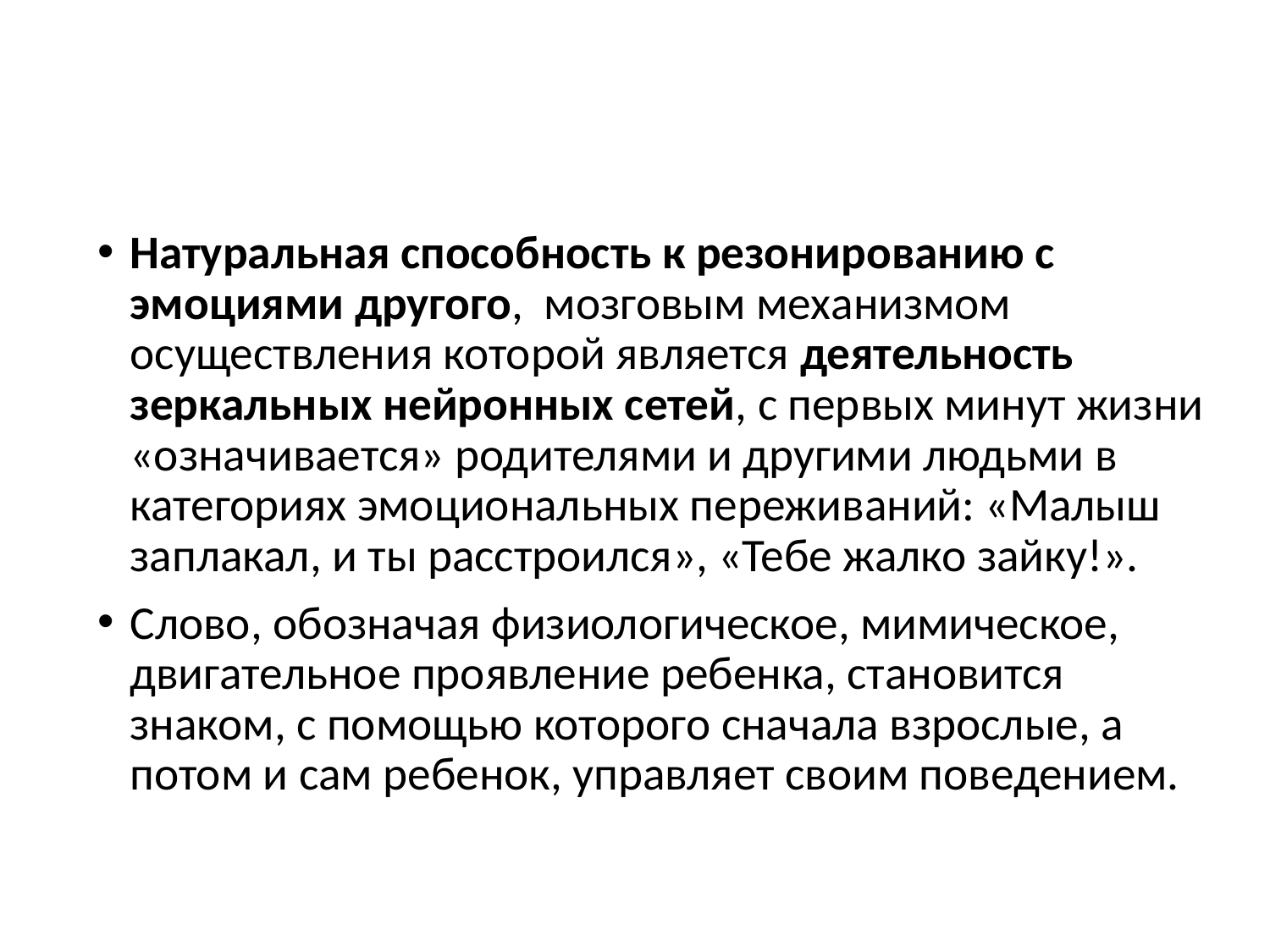

#
Натуральная способность к резонированию с эмоциями другого,  мозговым механизмом осуществления которой является деятельность зеркальных нейронных сетей, с первых минут жизни «означивается» родителями и другими людьми в категориях эмоциональных переживаний: «Малыш заплакал, и ты расстроился», «Тебе жалко зайку!».
Слово, обозначая физиологическое, мимическое, двигательное проявление ребенка, становится знаком, с помощью которого сначала взрослые, а потом и сам ребенок, управляет своим поведением.